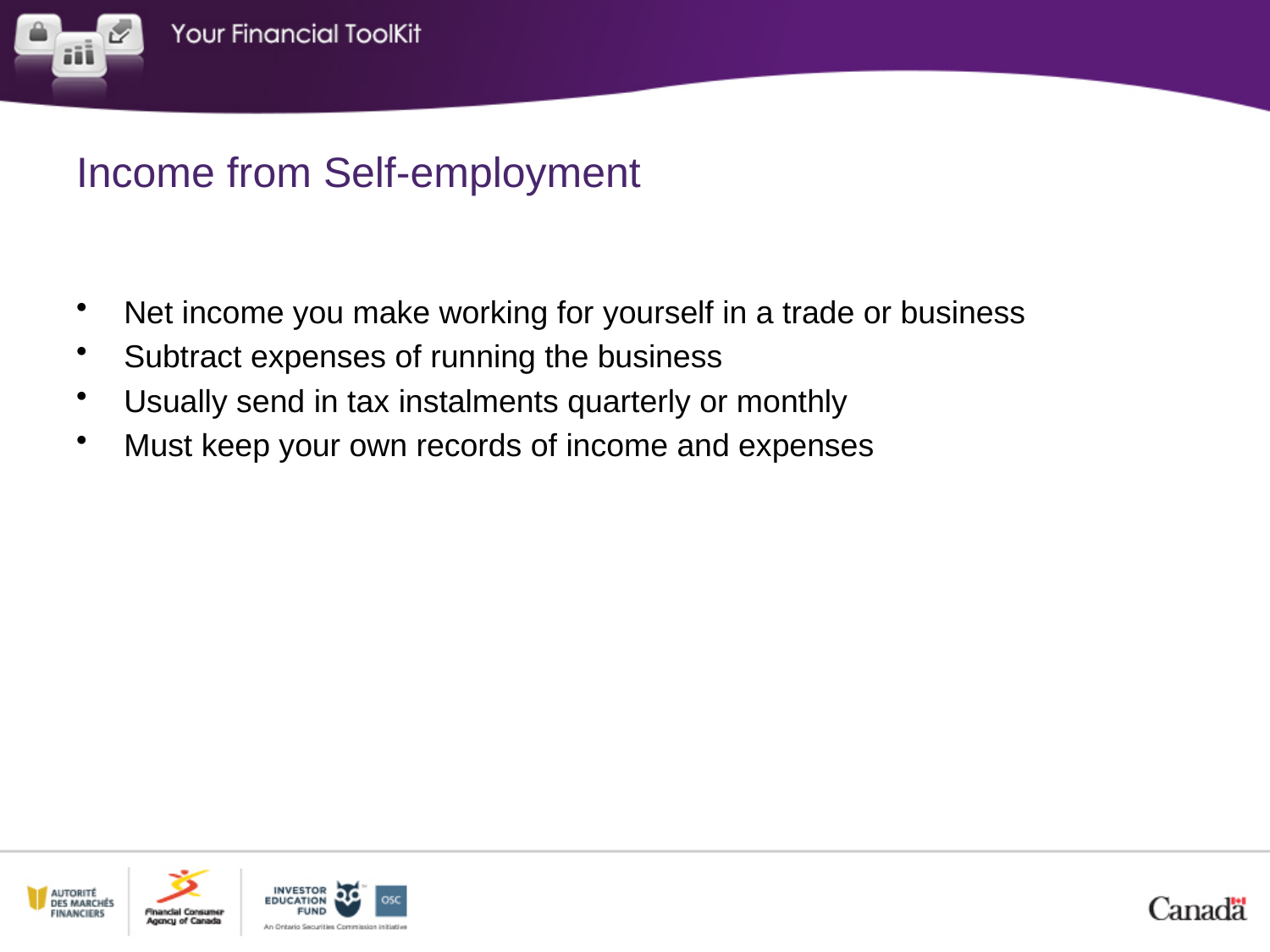

# Income from Self-employment
Net income you make working for yourself in a trade or business
Subtract expenses of running the business
Usually send in tax instalments quarterly or monthly
Must keep your own records of income and expenses